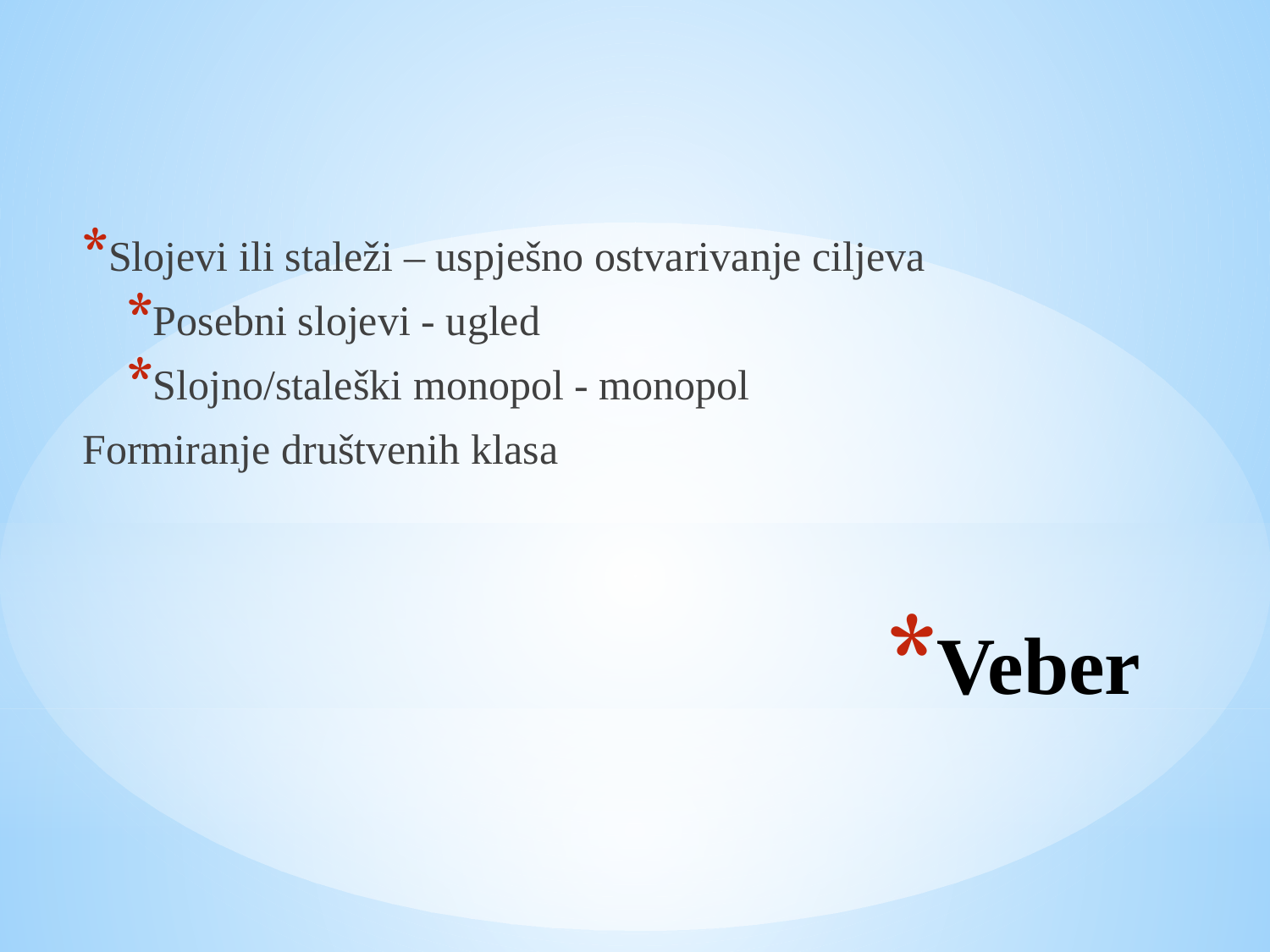

Slojevi ili staleži – uspješno ostvarivanje ciljeva
Posebni slojevi - ugled
Slojno/staleški monopol - monopol
Formiranje društvenih klasa
# Veber